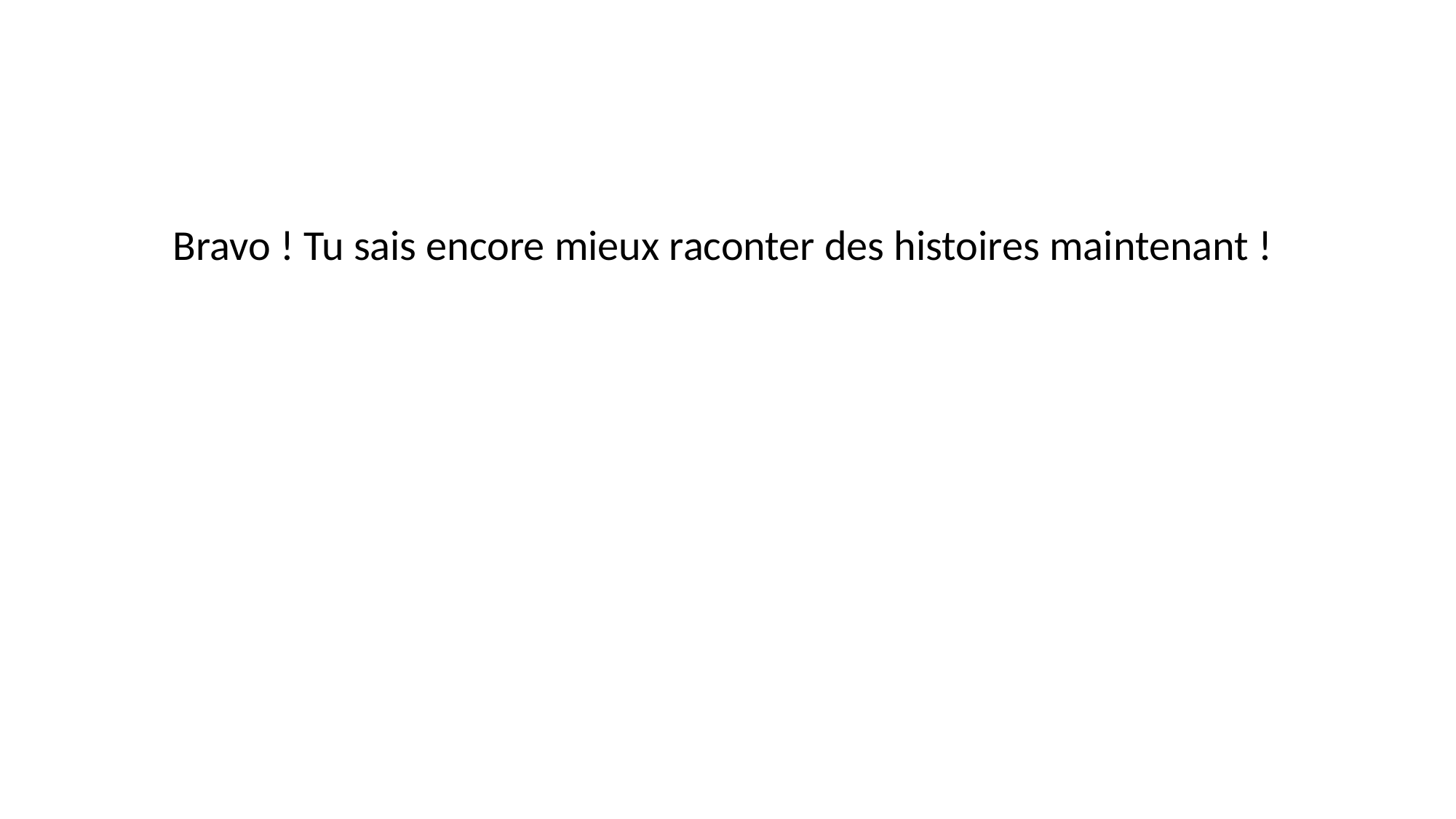

Bravo ! Tu sais encore mieux raconter des histoires maintenant !